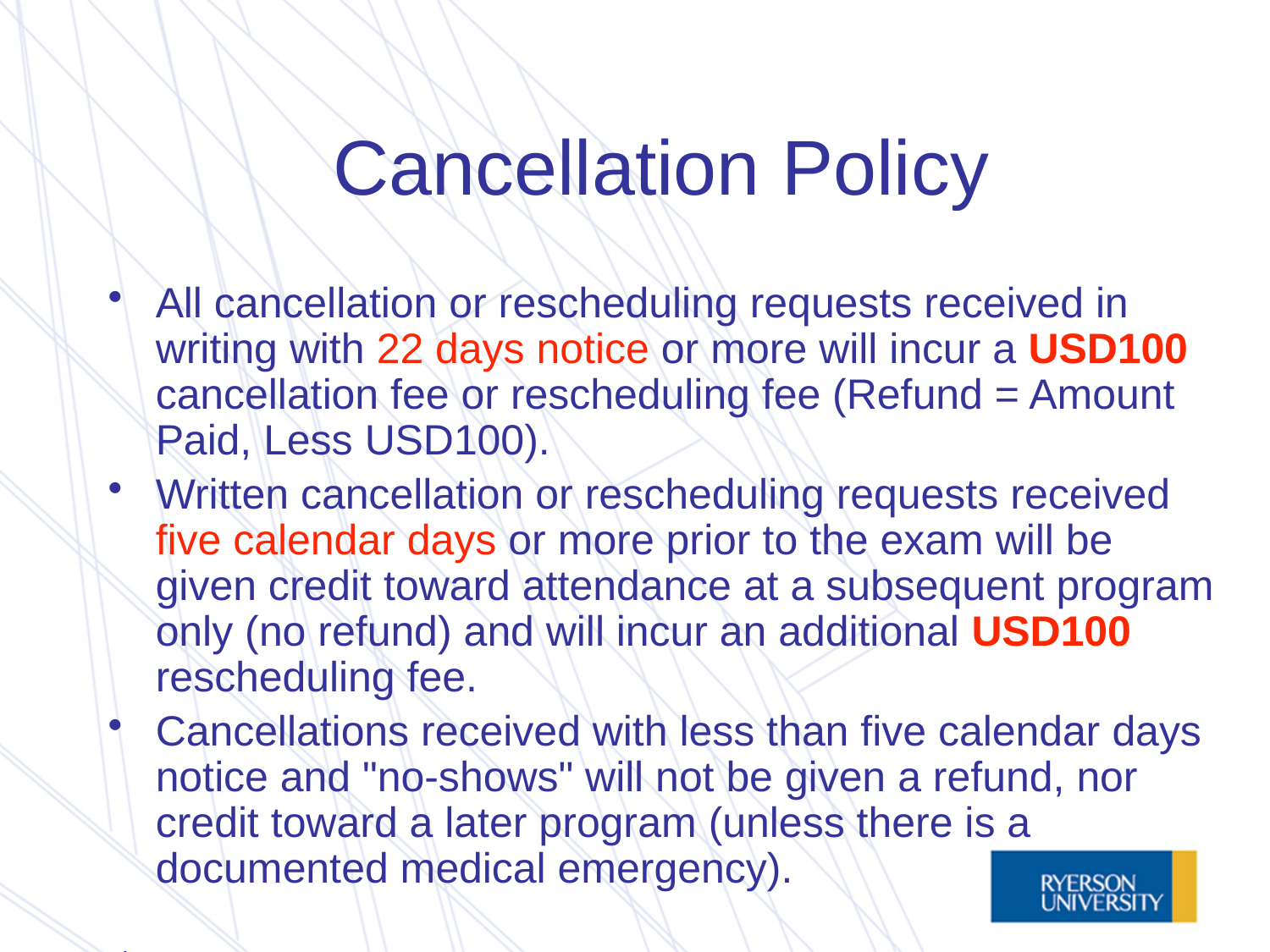

# Cancellation Policy
All cancellation or rescheduling requests received in writing with 22 days notice or more will incur a USD100 cancellation fee or rescheduling fee (Refund = Amount Paid, Less USD100).
Written cancellation or rescheduling requests received five calendar days or more prior to the exam will be given credit toward attendance at a subsequent program only (no refund) and will incur an additional USD100 rescheduling fee.
Cancellations received with less than five calendar days notice and "no-shows" will not be given a refund, nor credit toward a later program (unless there is a documented medical emergency).

.